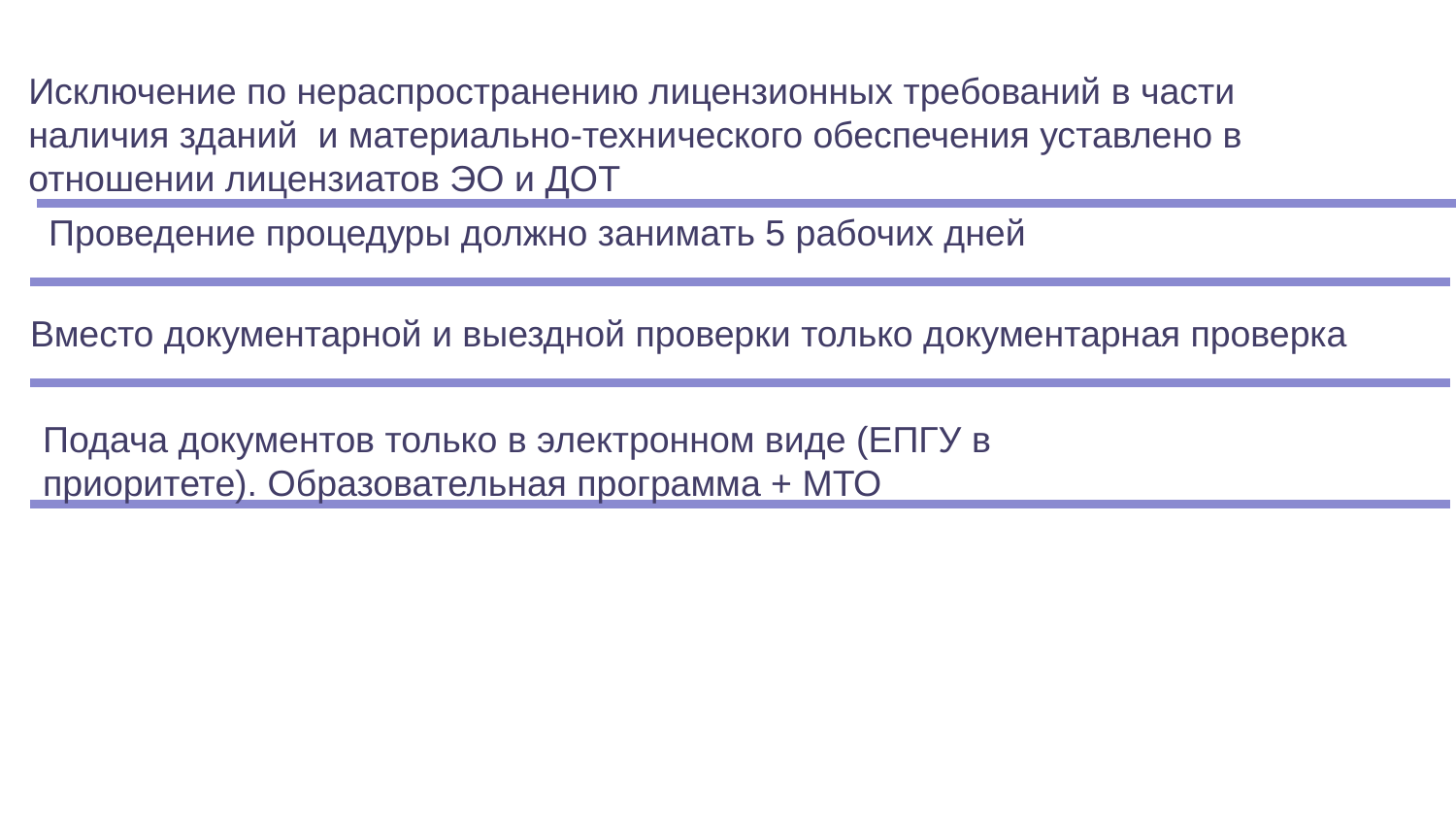

Исключение по нераспространению лицензионных требований в части наличия зданий  и материально-технического обеспечения уставлено в отношении лицензиатов ЭО и ДОТ
Проведение процедуры должно занимать 5 рабочих дней
Вместо документарной и выездной проверки только документарная проверка
Подача документов только в электронном виде (ЕПГУ в приоритете). Образовательная программа + МТО